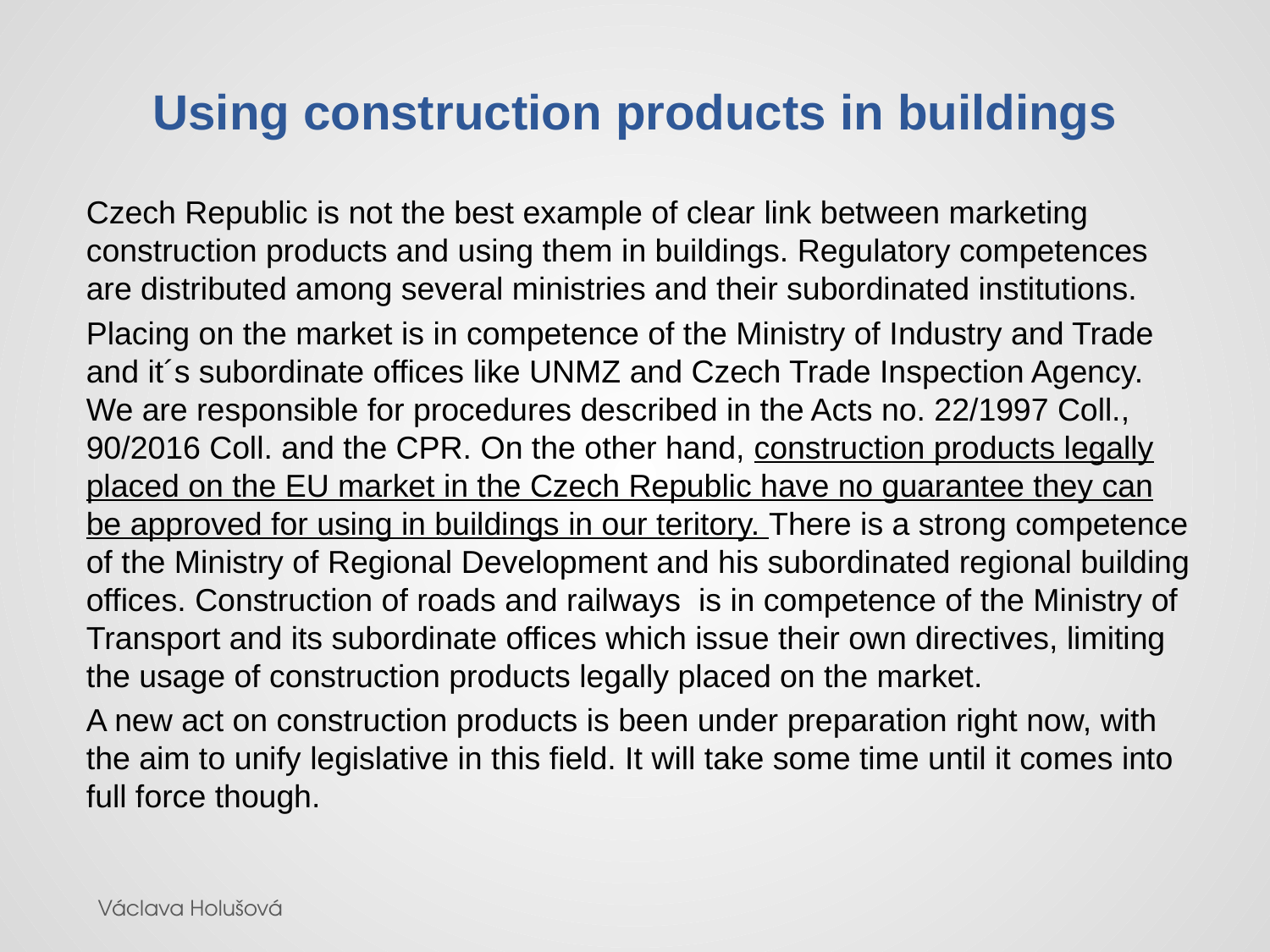

# Using construction products in buildings
Czech Republic is not the best example of clear link between marketing construction products and using them in buildings. Regulatory competences are distributed among several ministries and their subordinated institutions.
Placing on the market is in competence of the Ministry of Industry and Trade and it´s subordinate offices like UNMZ and Czech Trade Inspection Agency. We are responsible for procedures described in the Acts no. 22/1997 Coll., 90/2016 Coll. and the CPR. On the other hand, construction products legally placed on the EU market in the Czech Republic have no guarantee they can be approved for using in buildings in our teritory. There is a strong competence of the Ministry of Regional Development and his subordinated regional building offices. Construction of roads and railways  is in competence of the Ministry of Transport and its subordinate offices which issue their own directives, limiting the usage of construction products legally placed on the market.
A new act on construction products is been under preparation right now, with the aim to unify legislative in this field. It will take some time until it comes into full force though.

Václava Holušová